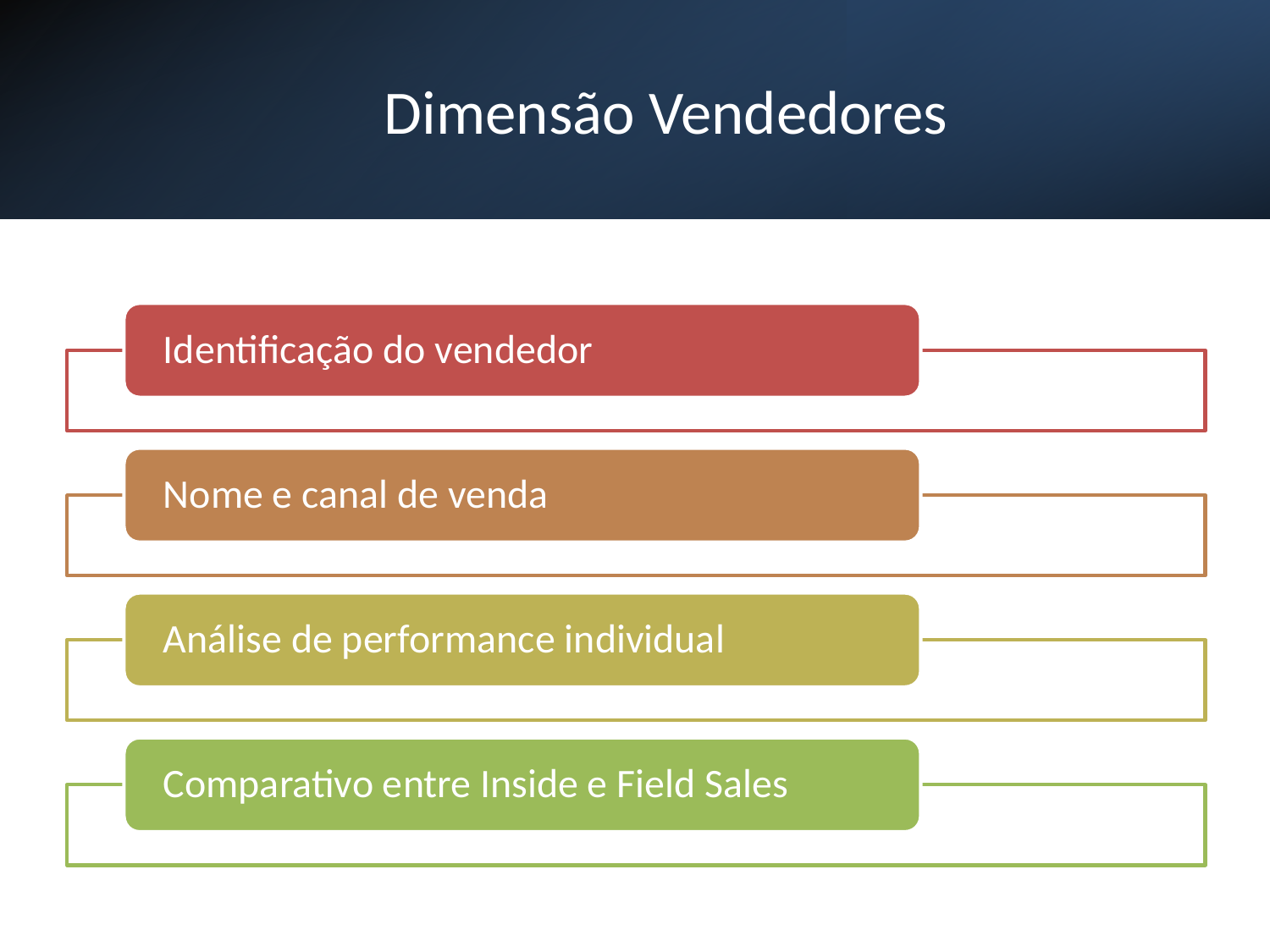

# Dimensão Vendedores
Identificação do vendedor
Nome e canal de venda
Análise de performance individual
Comparativo entre Inside e Field Sales